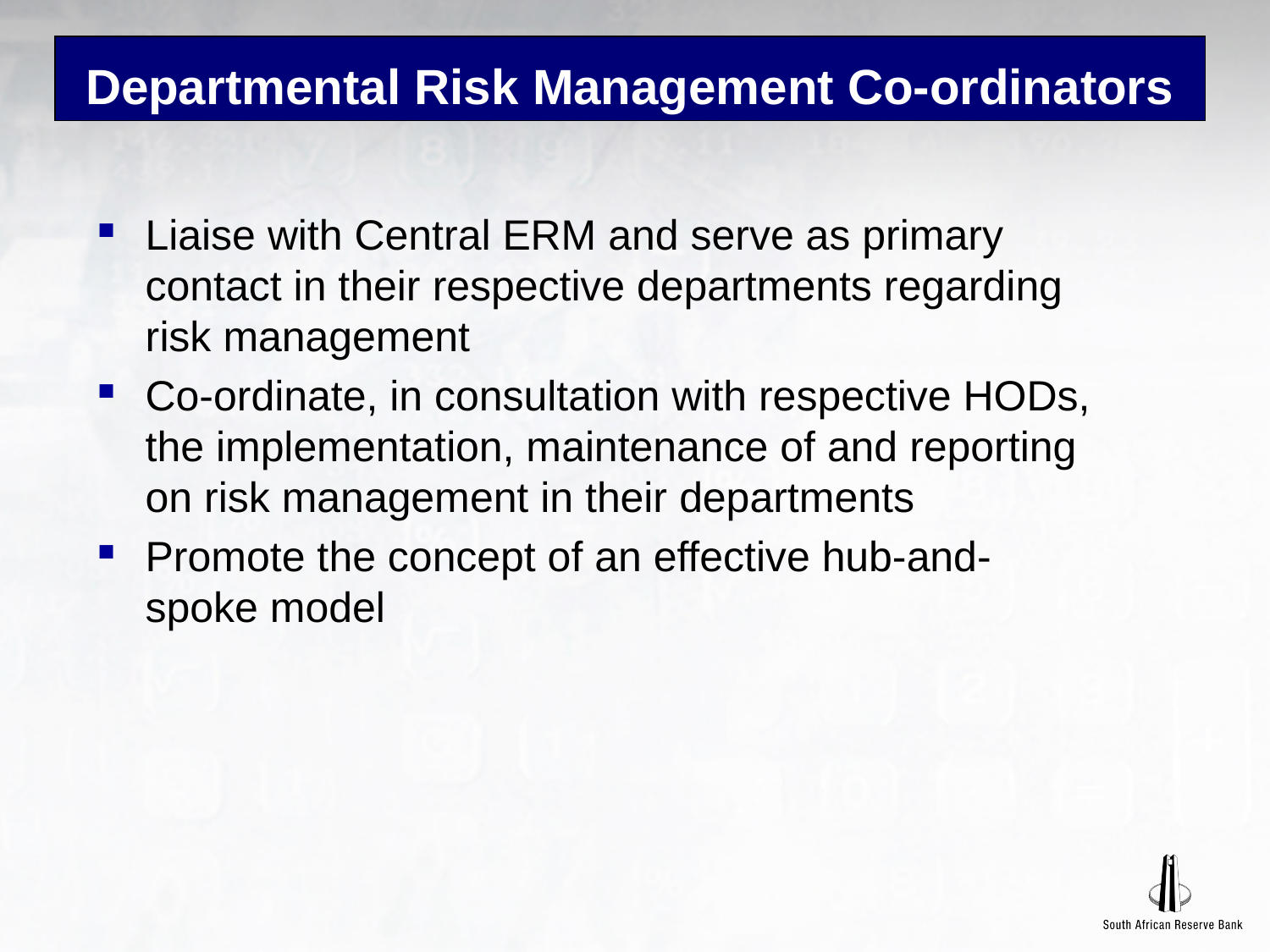

# Departmental Risk Management Co-ordinators

Liaise with Central ERM and serve as primary contact in their respective departments regarding risk management
Co-ordinate, in consultation with respective HODs, the implementation, maintenance of and reporting on risk management in their departments
Promote the concept of an effective hub-and-spoke model